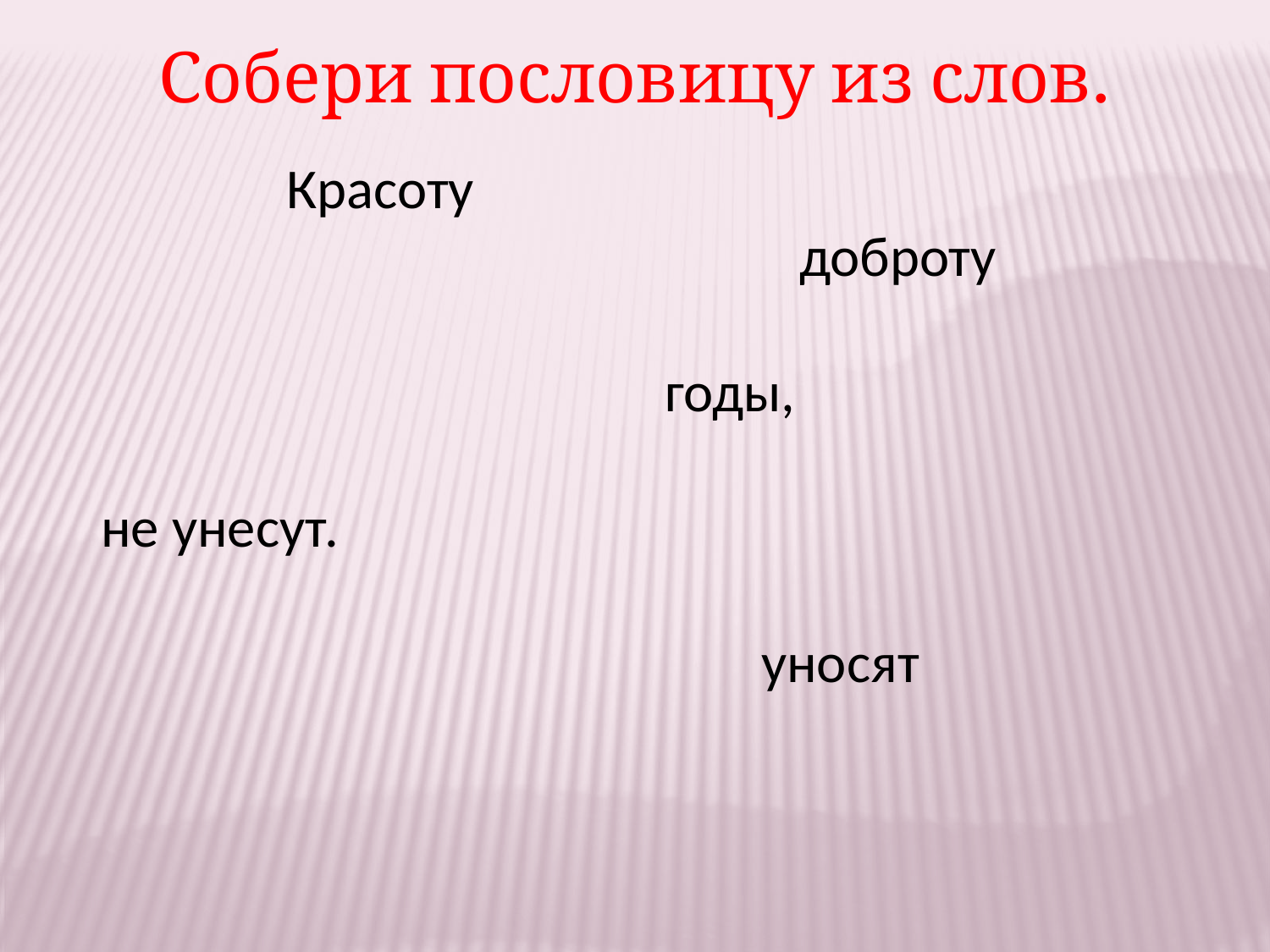

Собери пословицу из слов.
                            Красоту
                                                            доброту
                                                                                                              годы,

     не унесут.

                                                         уносят